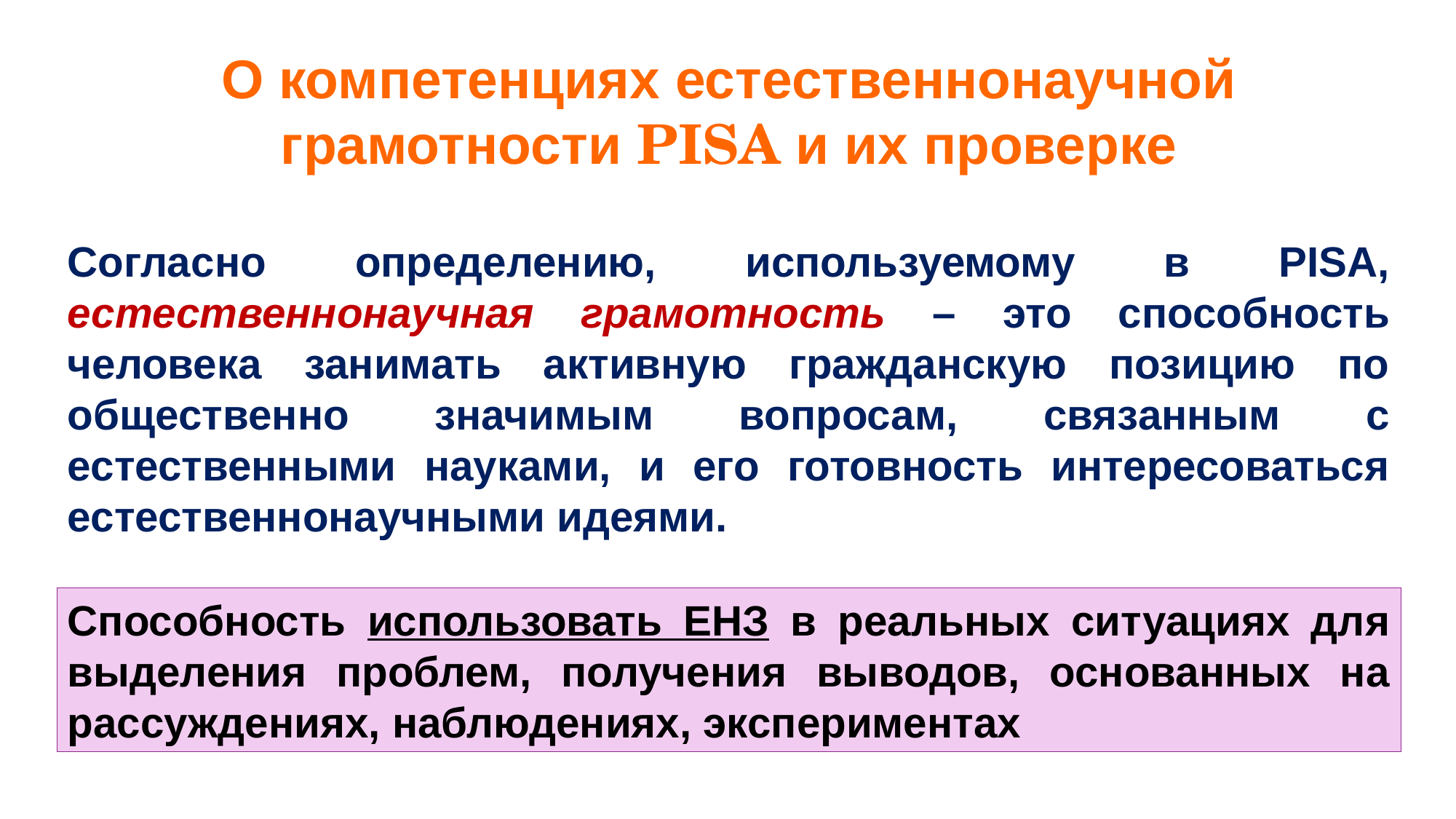

О компетенциях естественнонаучной грамотности PISA и их проверке
Согласно определению, используемому в PISA, естественнонаучная грамотность – это способность человека занимать активную гражданскую позицию по общественно значимым вопросам, связанным с естественными науками, и его готовность интересоваться естественнонаучными идеями.
Способность использовать ЕНЗ в реальных ситуациях для выделения проблем, получения выводов, основанных на рассуждениях, наблюдениях, экспериментах